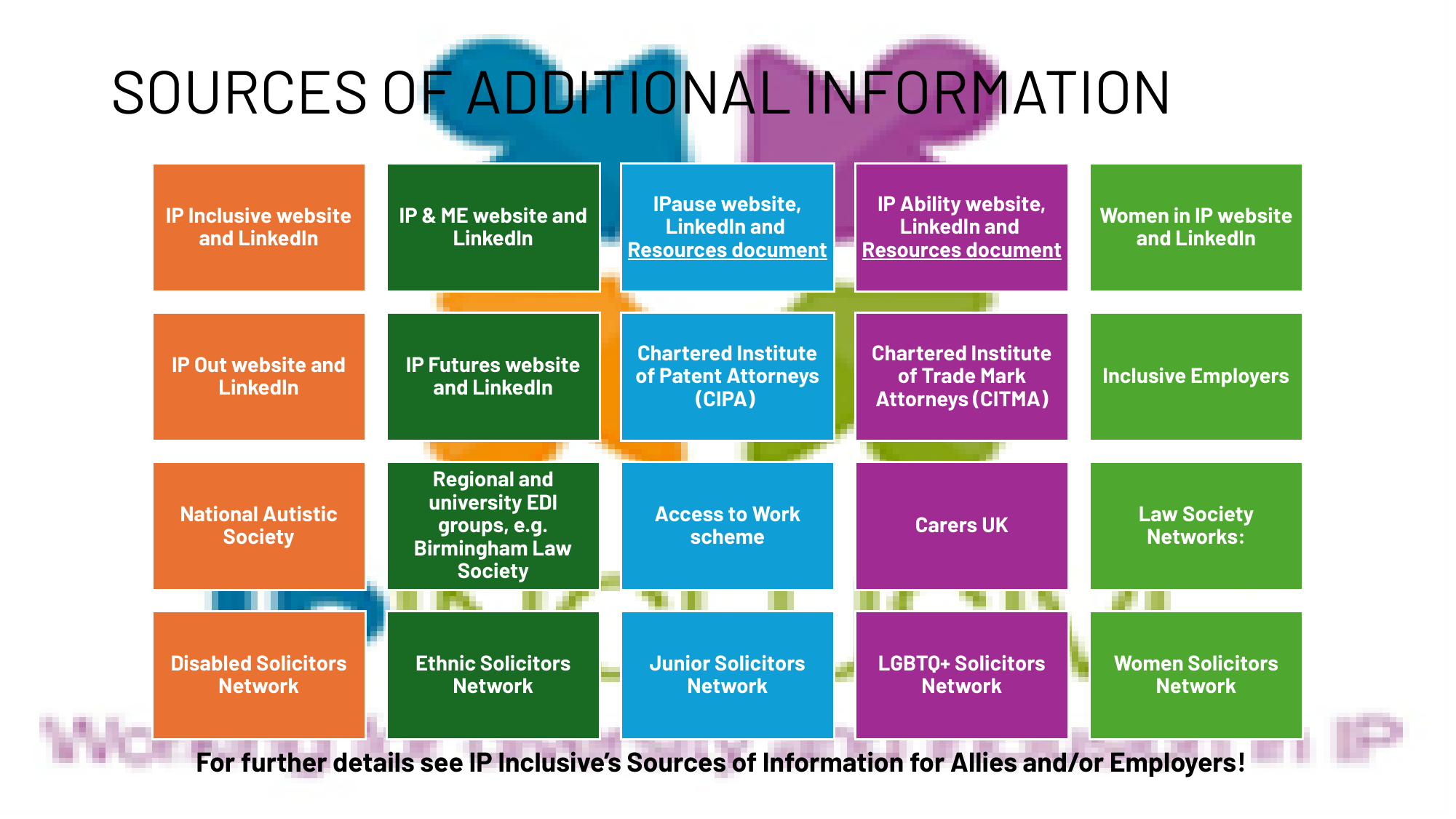

SOURCES OF ADDITIONAL INFORMATION
IP Inclusive website and LinkedIn
IP & ME website and LinkedIn
IPause website, LinkedIn and Resources document
IP Ability website, LinkedIn and Resources document
Women in IP website and LinkedIn
IP Out website and LinkedIn
IP Futures website and LinkedIn
Chartered Institute of Patent Attorneys (CIPA)
Chartered Institute of Trade Mark Attorneys (CITMA)
Inclusive Employers
National Autistic Society
Regional and university EDI groups, e.g. Birmingham Law Society
Access to Work scheme
Carers UK
Law Society Networks:
Disabled Solicitors Network
Ethnic Solicitors Network
Junior Solicitors Network
LGBTQ+ Solicitors Network
Women Solicitors Network
For further details see IP Inclusive’s Sources of Information for Allies and/or Employers!